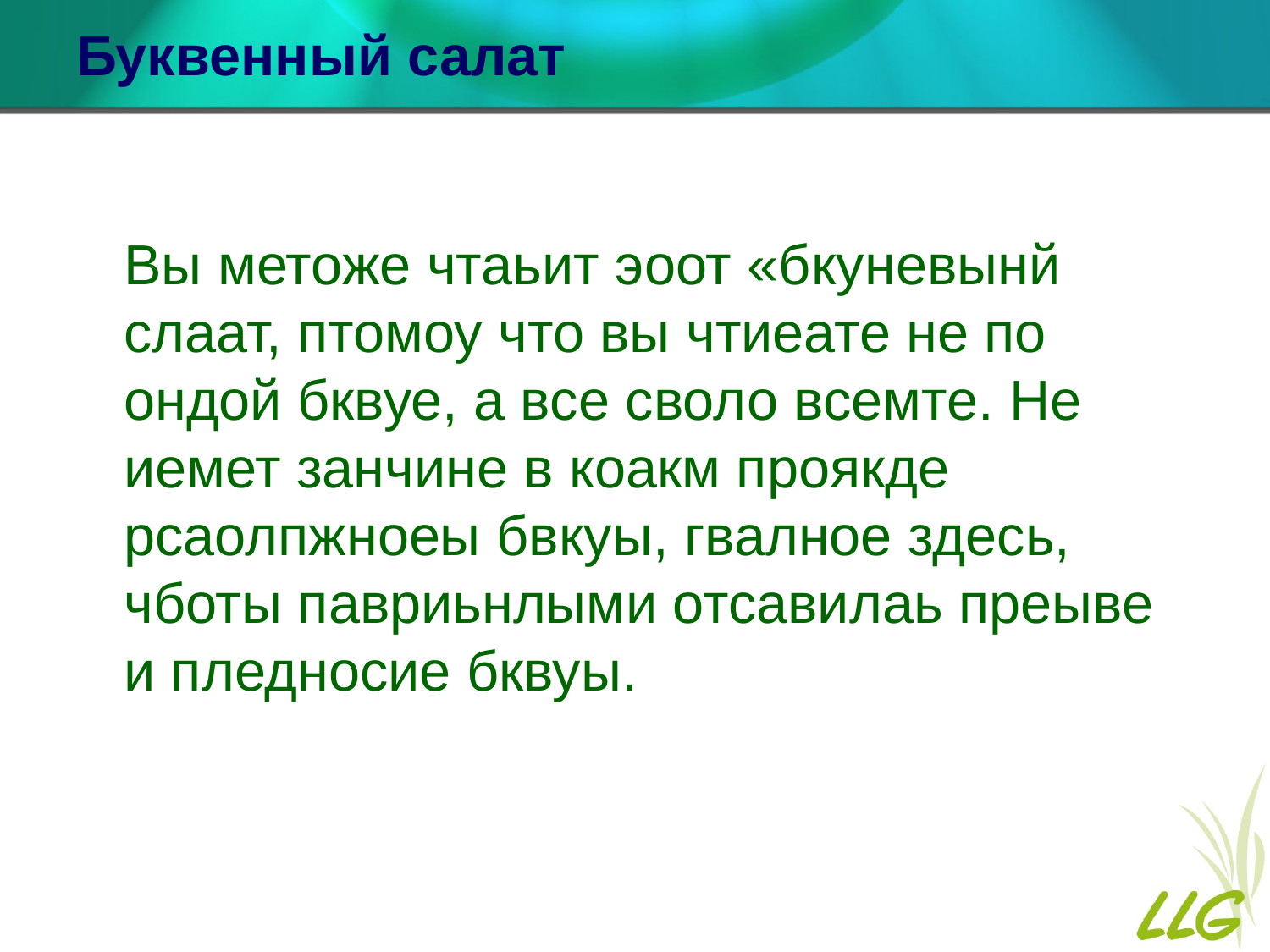

# Буквенный салат
	Вы метоже чтаьит эоот «бкуневынй слаат, птомоу что вы чтиеате не по ондой бквуе, а все своло всемте. Не иемет занчине в коакм проякде рсаолпжноеы бвкуы, гвалное здесь, чботы павриьнлыми отсавилаь преыве и пледносие бквуы.